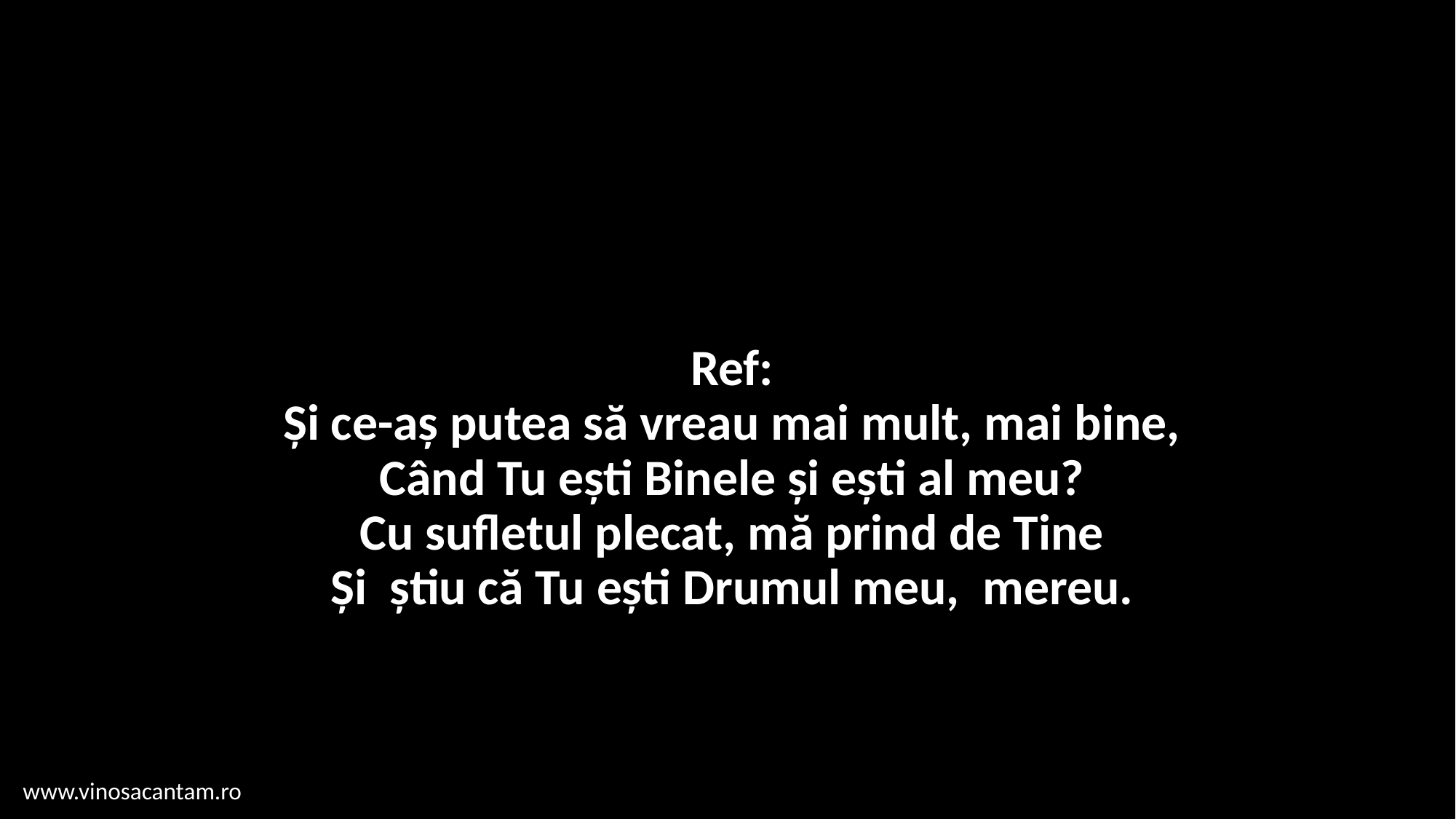

# Ref: Şi ce-aş putea să vreau mai mult, mai bine, Când Tu eşti Binele şi eşti al meu? Cu sufletul plecat, mă prind de Tine Şi  ştiu că Tu eşti Drumul meu,  mereu.
www.vinosacantam.ro